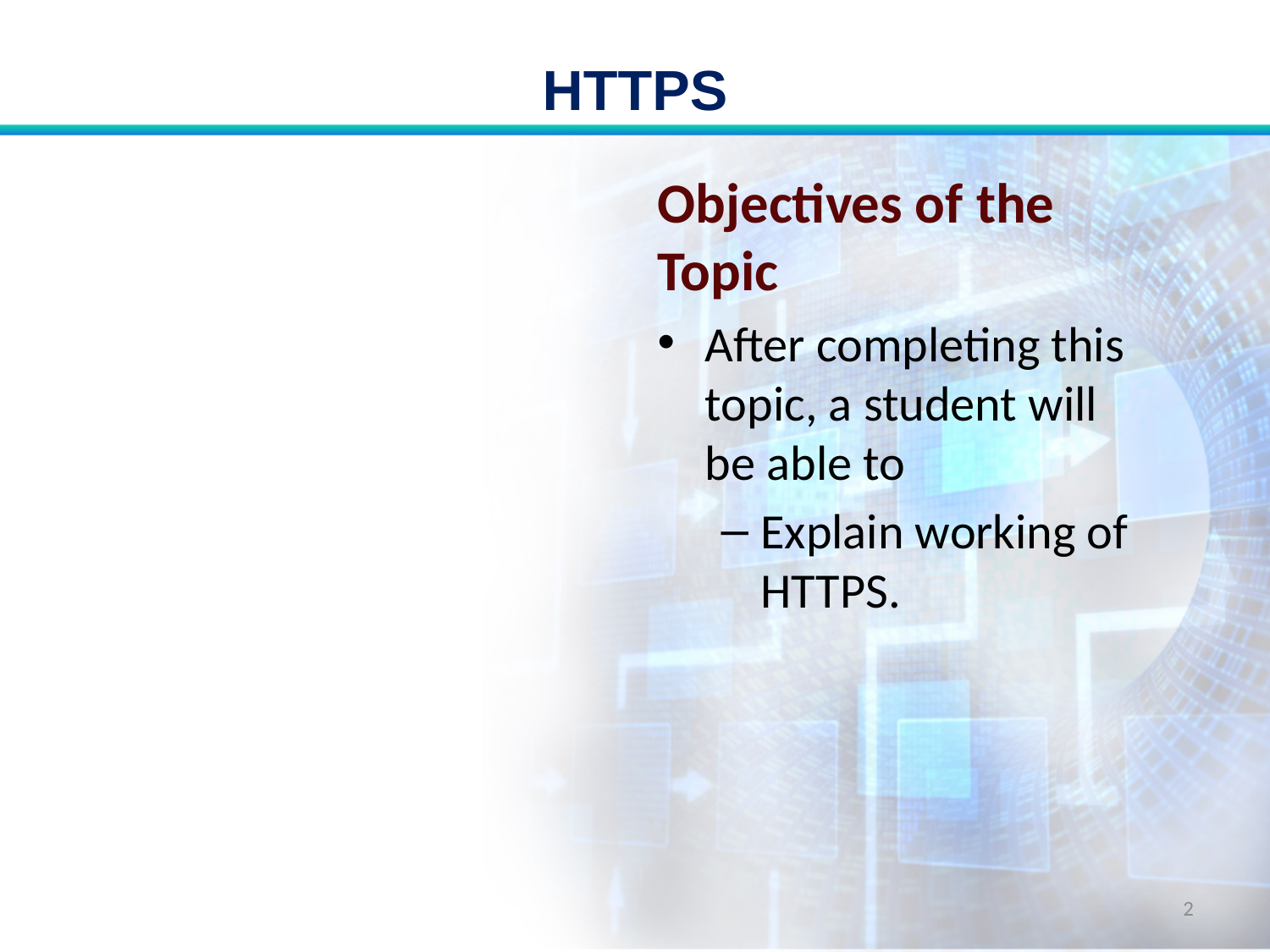

# HTTPS
Objectives of the Topic
After completing this topic, a student will be able to
Explain working of HTTPS.
2